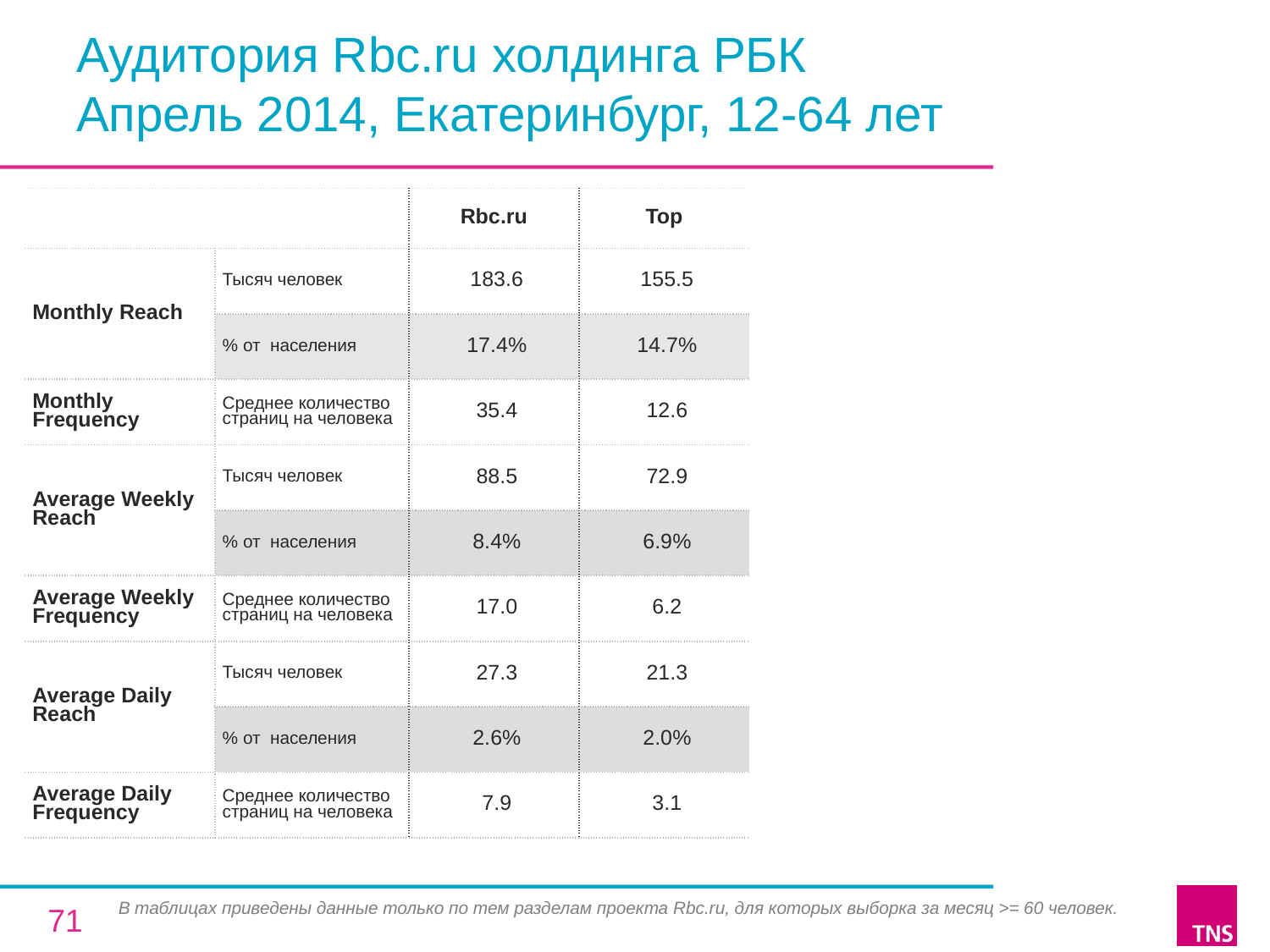

# Аудитория Rbc.ru холдинга РБК Апрель 2014, Екатеринбург, 12-64 лет
|  |  | Rbc.ru | Top |
| --- | --- | --- | --- |
| Monthly Reach | Тысяч человек | 183.6 | 155.5 |
|  | % от населения | 17.4% | 14.7% |
| Monthly Frequency | Среднее количество страниц на человека | 35.4 | 12.6 |
| Average Weekly Reach | Тысяч человек | 88.5 | 72.9 |
|  | % от населения | 8.4% | 6.9% |
| Average Weekly Frequency | Среднее количество страниц на человека | 17.0 | 6.2 |
| Average Daily Reach | Тысяч человек | 27.3 | 21.3 |
|  | % от населения | 2.6% | 2.0% |
| Average Daily Frequency | Среднее количество страниц на человека | 7.9 | 3.1 |
В таблицах приведены данные только по тем разделам проекта Rbc.ru, для которых выборка за месяц >= 60 человек.
71